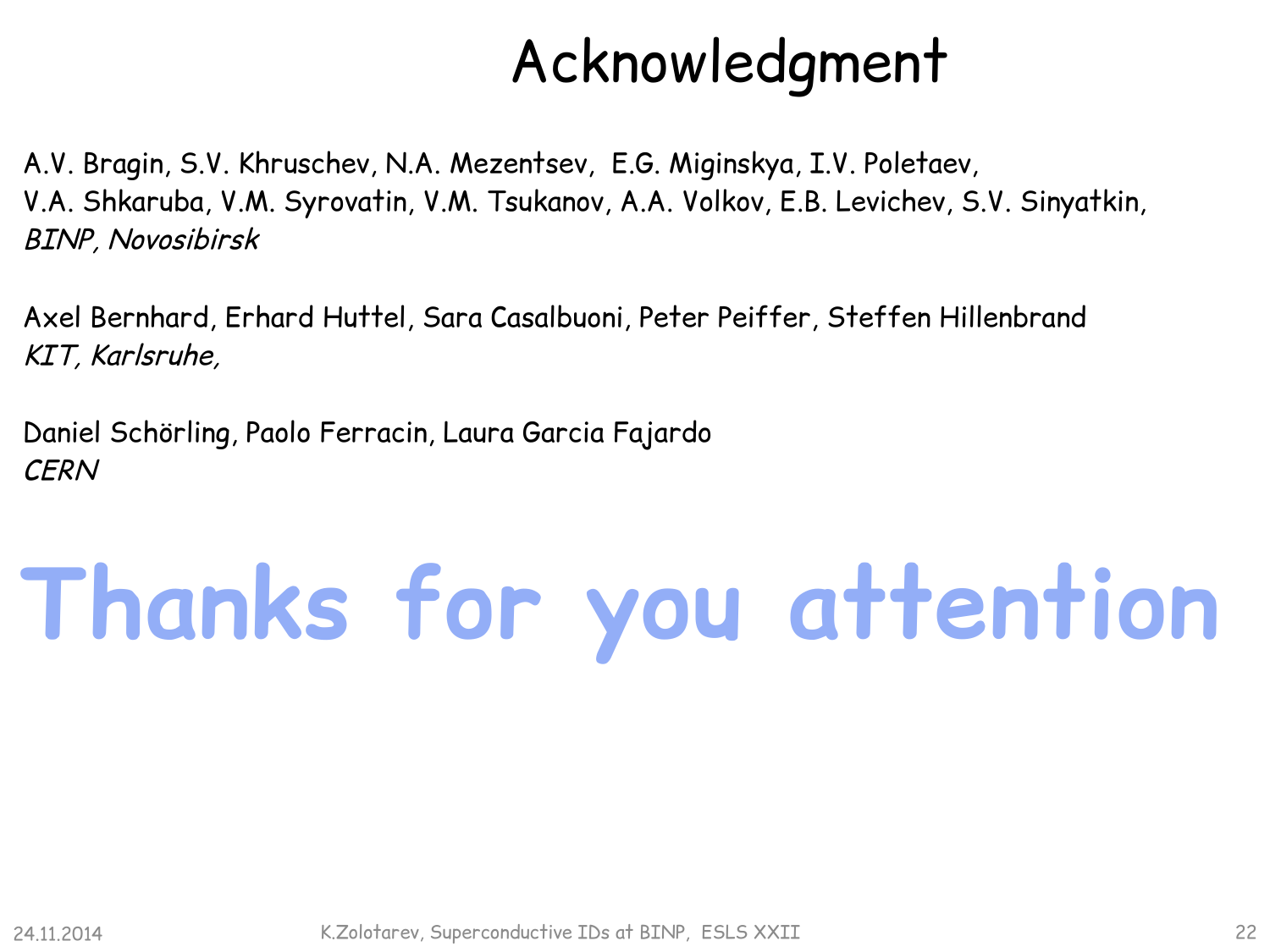

# Acknowledgment
A.V. Bragin, S.V. Khruschev, N.A. Mezentsev,  E.G. Miginskya, I.V. Poletaev,
V.A. Shkaruba, V.M. Syrovatin, V.M. Tsukanov, A.A. Volkov, E.B. Levichev, S.V. Sinyatkin,
BINP, Novosibirsk

Axel Bernhard, Erhard Huttel, Sara Casalbuoni, Peter Peiffer, Steffen Hillenbrand
KIT, Karlsruhe,

Daniel Schörling, Paolo Ferracin, Laura Garcia Fajardo
CERN

Thanks for you attention

24.11.2014
K.Zolotarev, Superconductive IDs at BINP,  ESLS XXII
22